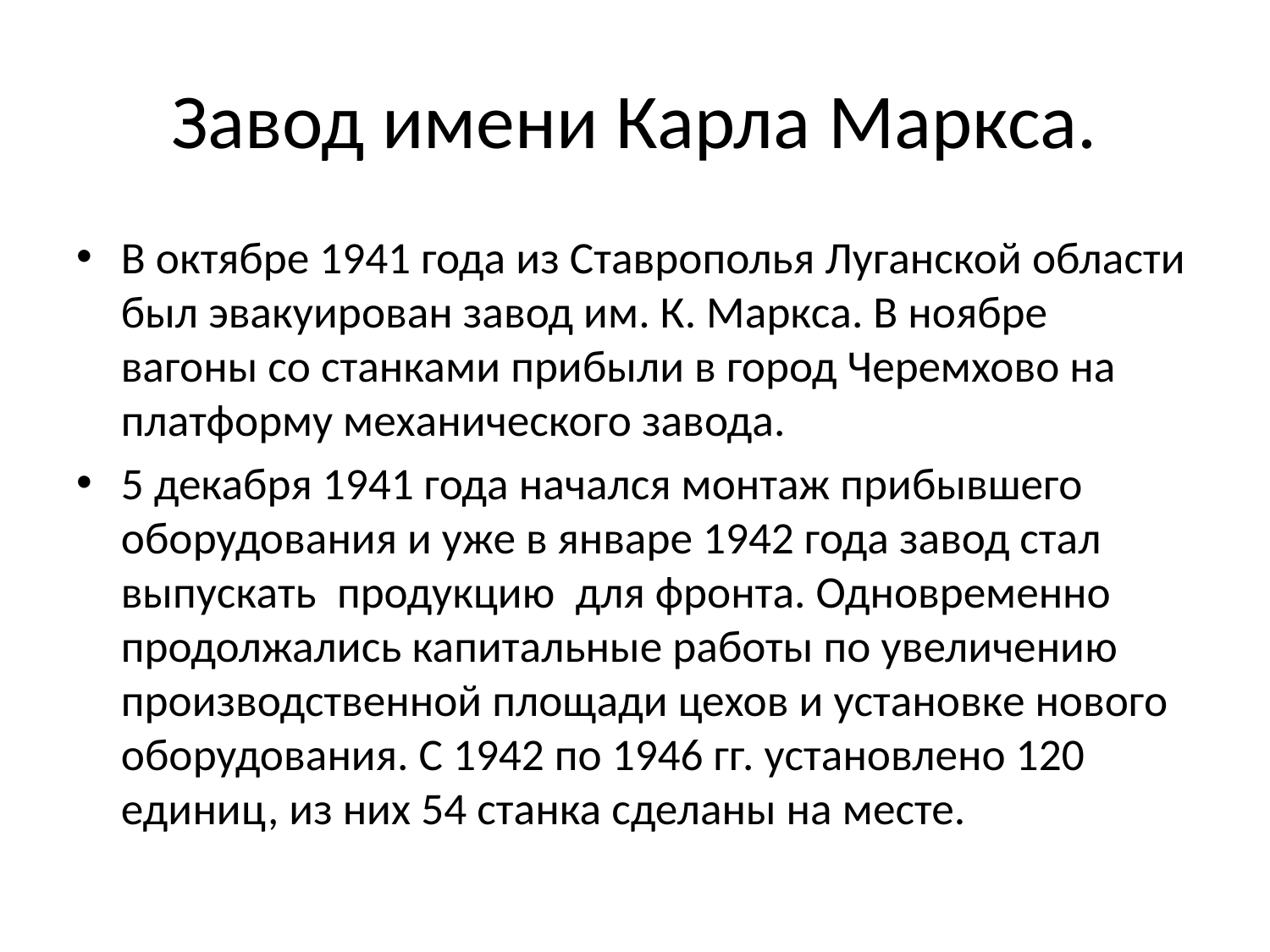

# Завод имени Карла Маркса.
В октябре 1941 года из Ставрополья Луганской области был эвакуирован завод им. К. Маркса. В ноябре вагоны со станками прибыли в город Черемхово на платформу механического завода.
5 декабря 1941 года начался монтаж прибывшего оборудования и уже в январе 1942 года завод стал выпускать  продукцию  для фронта. Одновременно продолжались капитальные работы по увеличению производственной площади цехов и установке нового оборудования. С 1942 по 1946 гг. установлено 120 единиц, из них 54 станка сделаны на месте.